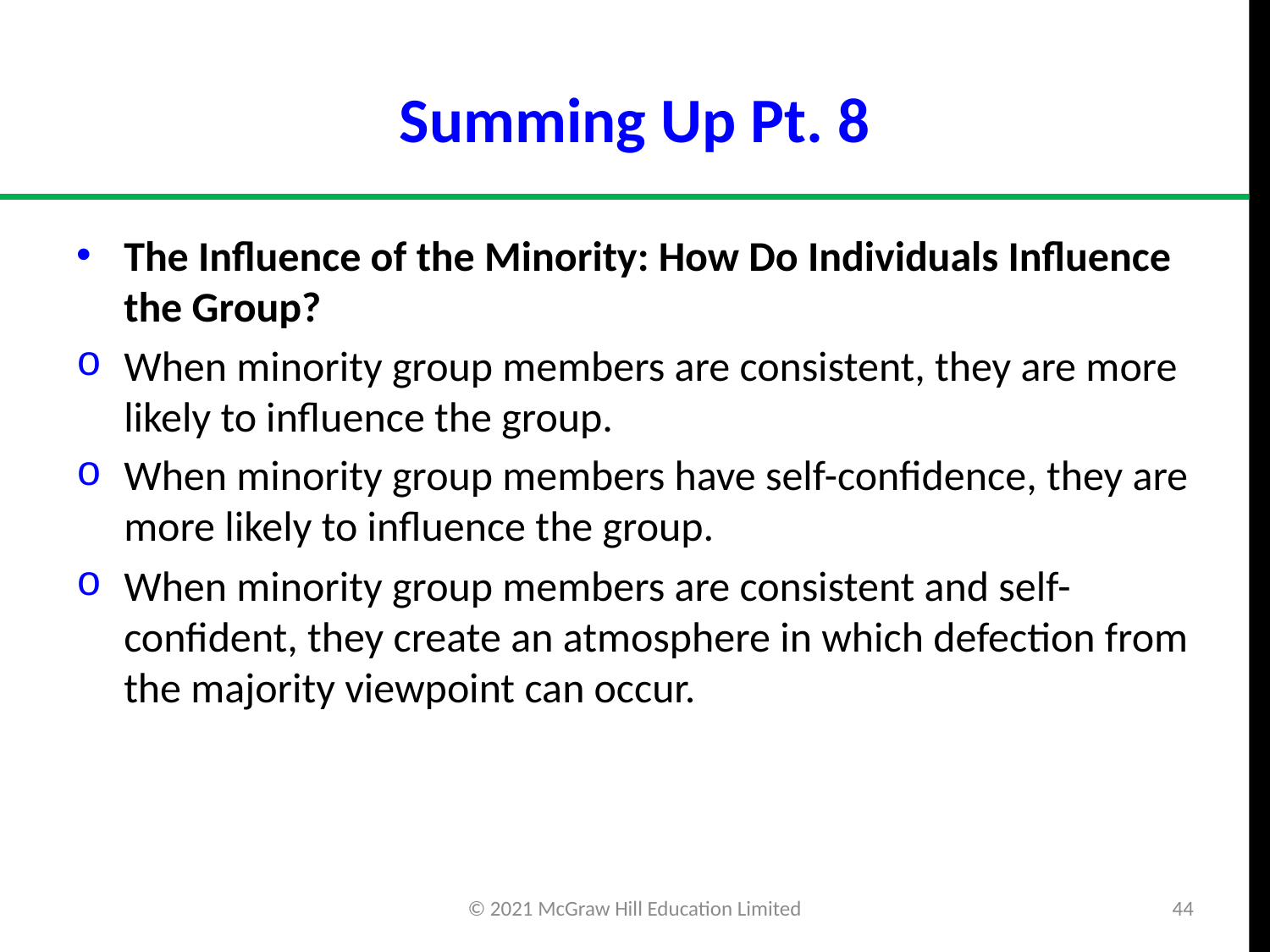

# Summing Up Pt. 8
The Influence of the Minority: How Do Individuals Influence the Group?
When minority group members are consistent, they are more likely to influence the group.
When minority group members have self-confidence, they are more likely to influence the group.
When minority group members are consistent and self-confident, they create an atmosphere in which defection from the majority viewpoint can occur.
© 2021 McGraw Hill Education Limited
44